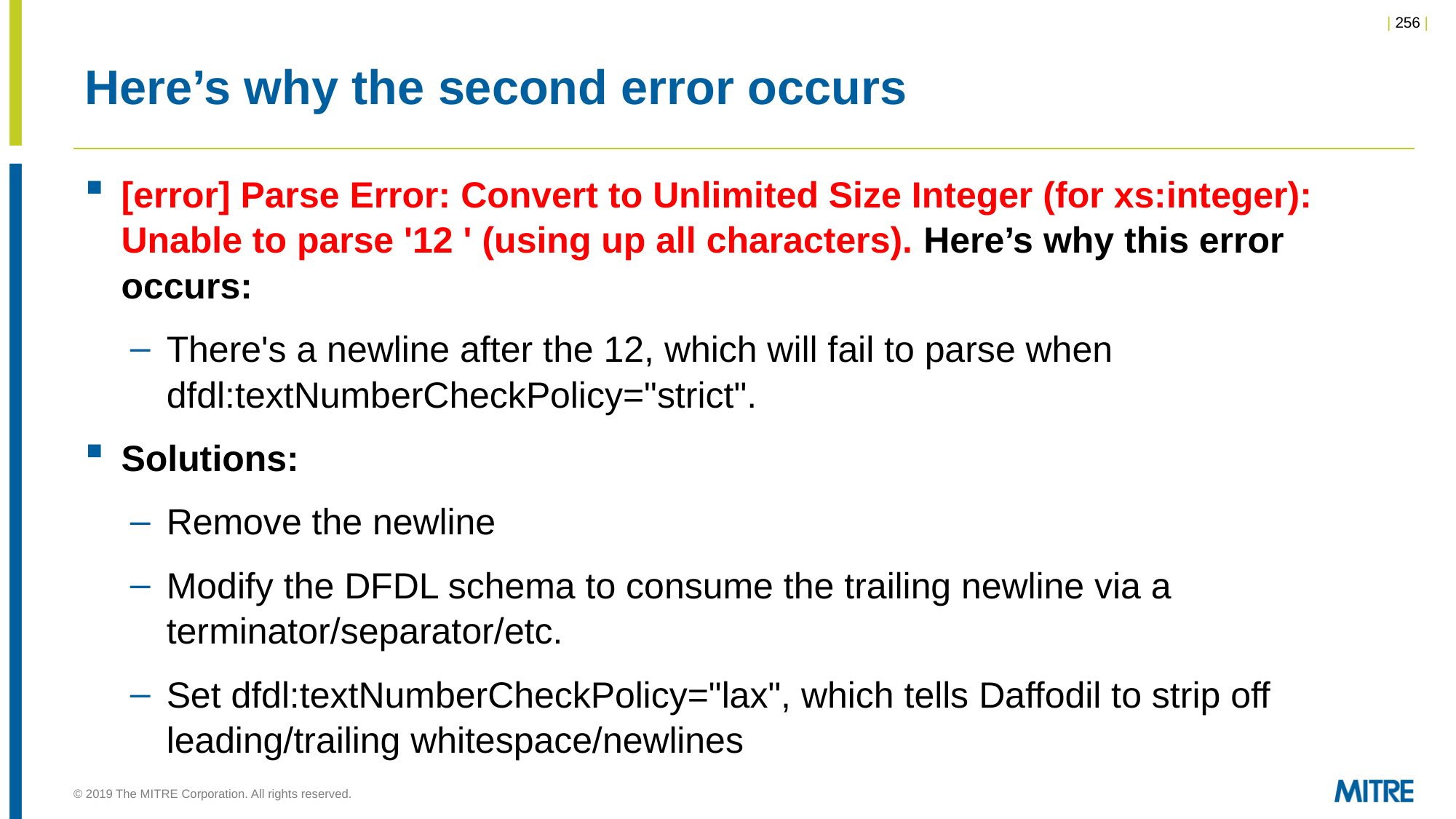

# Here’s why the second error occurs
[error] Parse Error: Convert to Unlimited Size Integer (for xs:integer): Unable to parse '12 ' (using up all characters). Here’s why this error occurs:
There's a newline after the 12, which will fail to parse when dfdl:textNumberCheckPolicy="strict".
Solutions:
Remove the newline
Modify the DFDL schema to consume the trailing newline via a terminator/separator/etc.
Set dfdl:textNumberCheckPolicy="lax", which tells Daffodil to strip off leading/trailing whitespace/newlines

© 2019 The MITRE Corporation. All rights reserved.